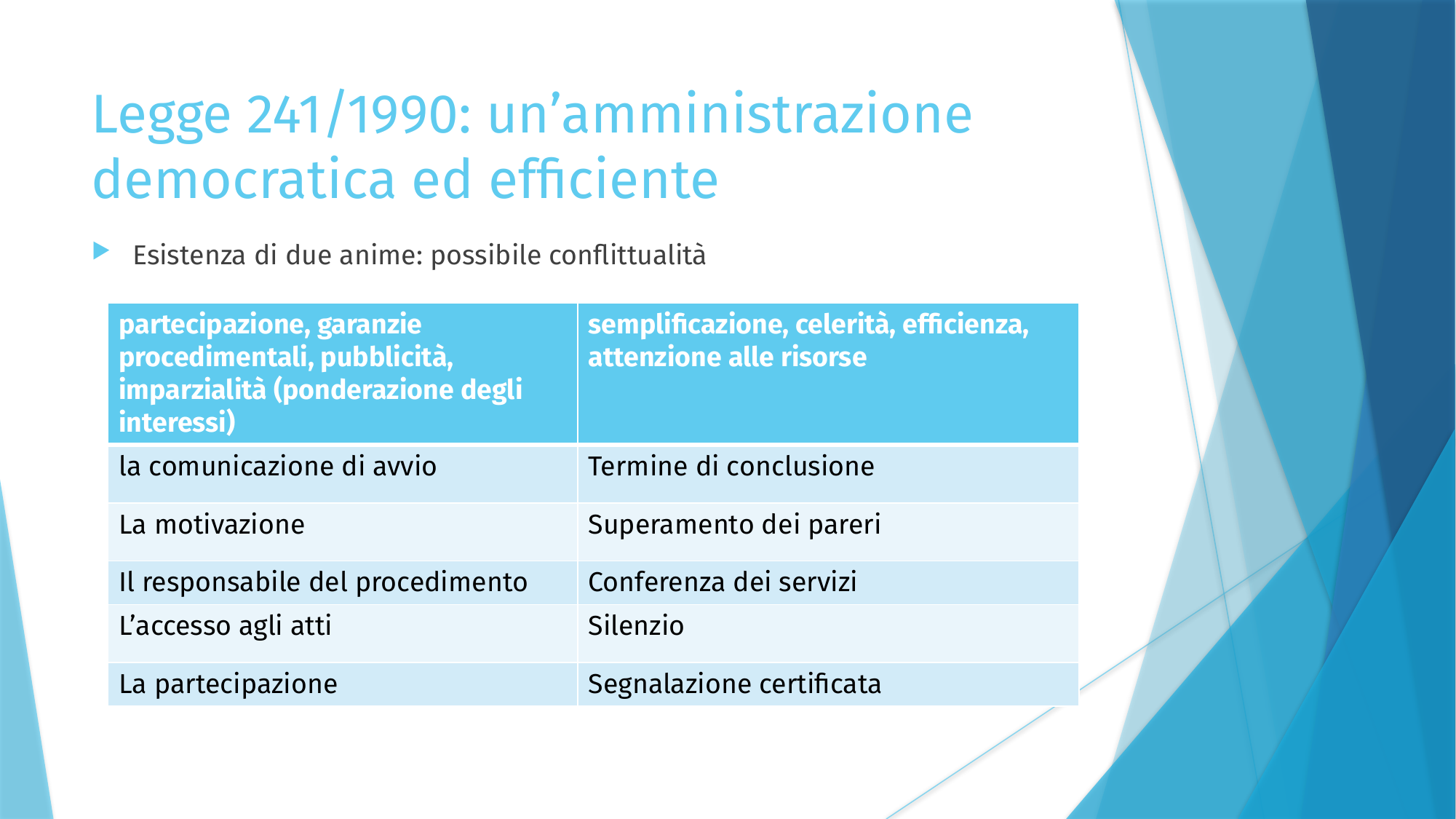

Legge 241/1990: un’amministrazione democratica ed efficiente
Esistenza di due anime: possibile conflittualità
| partecipazione, garanzie procedimentali, pubblicità, imparzialità (ponderazione degli interessi) | semplificazione, celerità, efficienza, attenzione alle risorse |
| --- | --- |
| la comunicazione di avvio | Termine di conclusione |
| La motivazione | Superamento dei pareri |
| Il responsabile del procedimento | Conferenza dei servizi |
| L’accesso agli atti | Silenzio |
| La partecipazione | Segnalazione certificata |